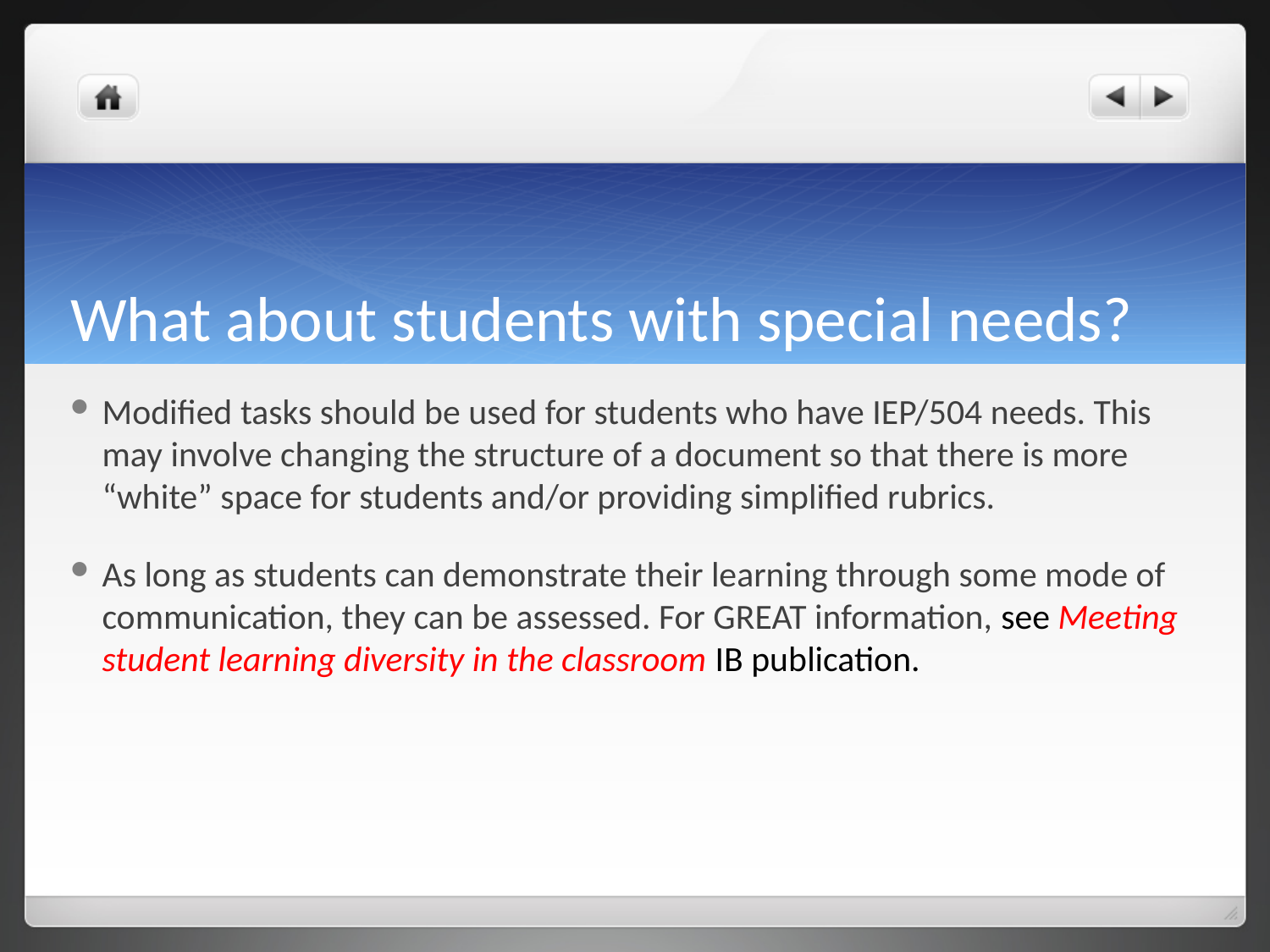

# What about students with special needs?
Modified tasks should be used for students who have IEP/504 needs. This may involve changing the structure of a document so that there is more “white” space for students and/or providing simplified rubrics.
As long as students can demonstrate their learning through some mode of communication, they can be assessed. For GREAT information, see Meeting student learning diversity in the classroom IB publication.